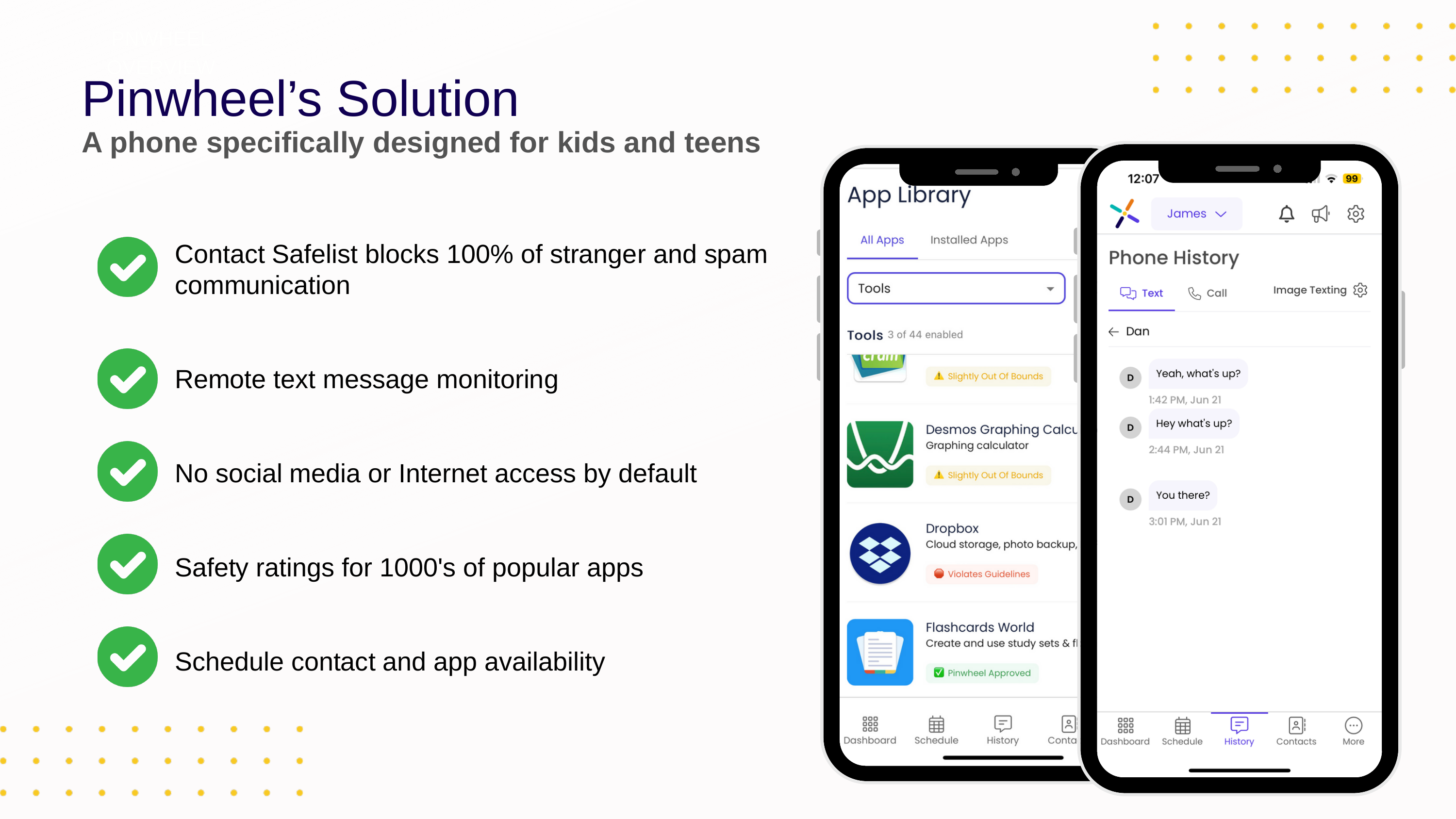

PNWHEEL OVERVIEW
Pinwheel’s Solution
A phone specifically designed for kids and teens

Contact Safelist blocks 100% of stranger and spam communication

Remote text message monitoring

No social media or Internet access by default

Safety ratings for 1000's of popular apps

Schedule contact and app availability